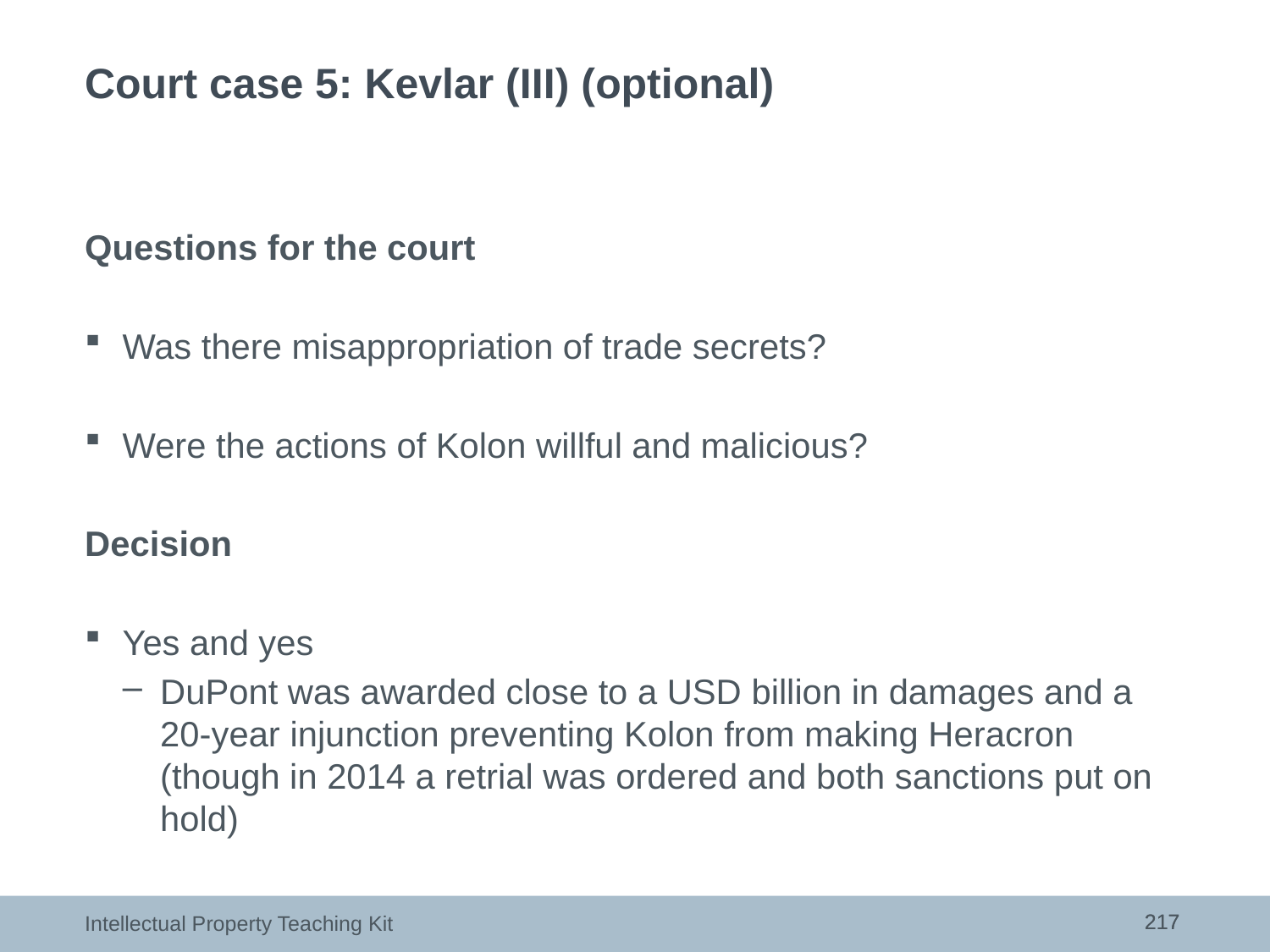

# Court case 5: Kevlar (III) (optional)
Questions for the court

Was there misappropriation of trade secrets?

Were the actions of Kolon willful and malicious?

Decision

Yes and yes
DuPont was awarded close to a USD billion in damages and a 20-year injunction preventing Kolon from making Heracron (though in 2014 a retrial was ordered and both sanctions put on hold)
217
217
Intellectual Property Teaching Kit